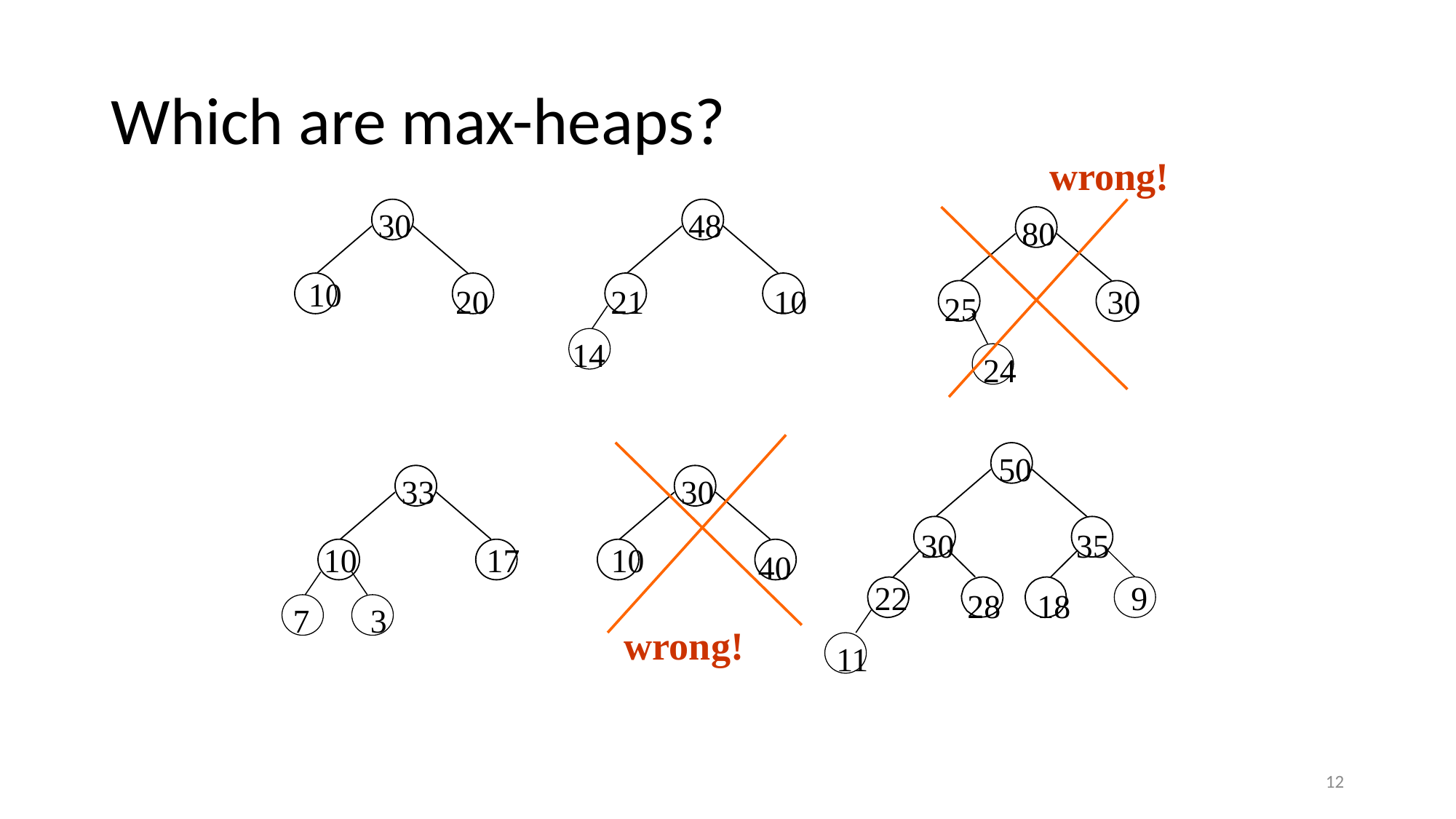

# Which are max-heaps?
wrong!

wrong!

30
10
20
48

80
21
10
30
25

14

24

50

30
35
22
 9
28
18
11

33

30
10
40
10
17
7
3
12